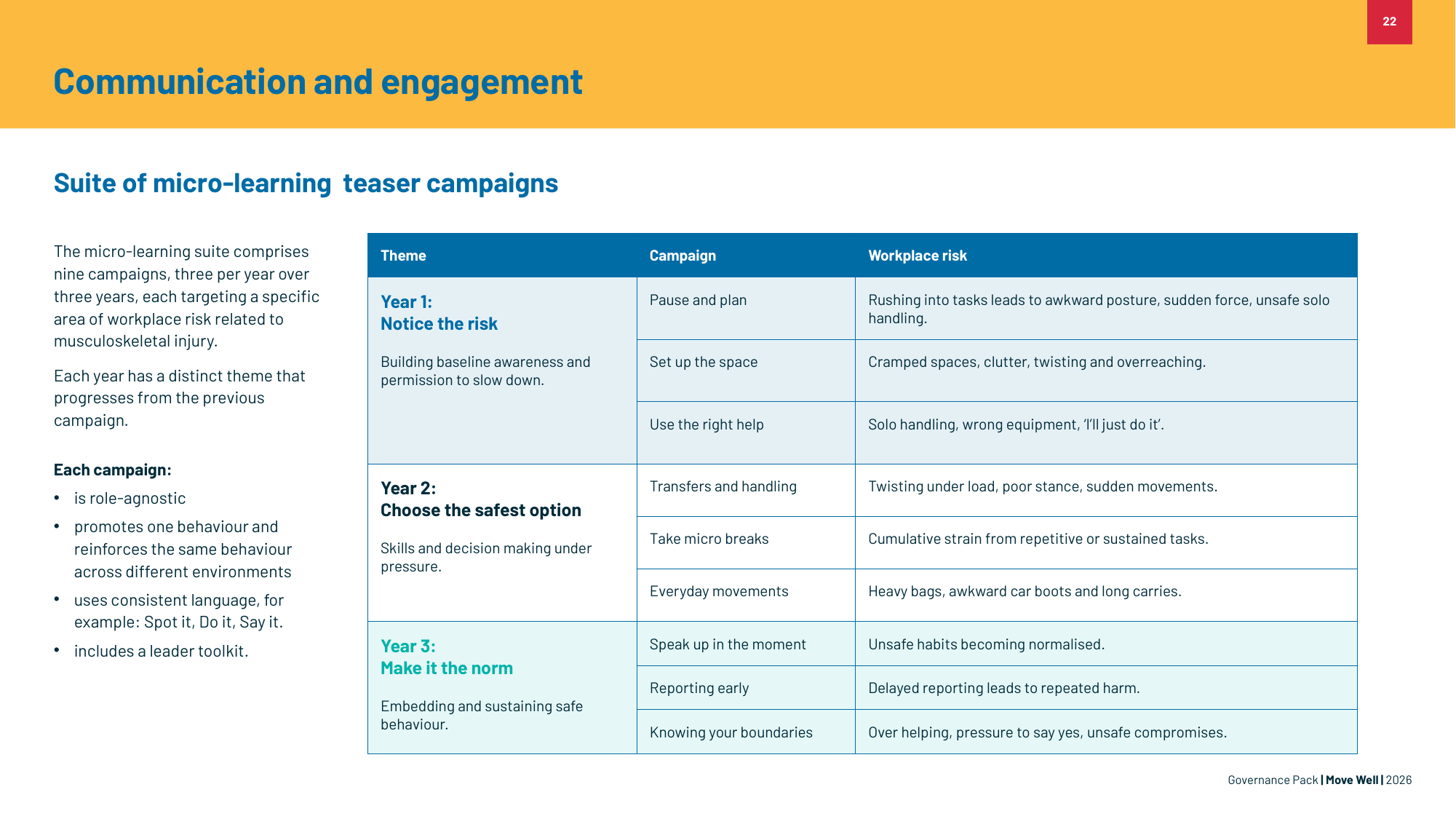

22
Communication and engagement
Suite of micro-learning  teaser campaigns
The micro-learning suite comprises nine campaigns, three per year over three years, each targeting a specific area of workplace risk related to musculoskeletal injury.
Each year has a distinct theme that progresses from the previous campaign.
Each campaign:
is role-agnostic
promotes one behaviour and reinforces the same behaviour across different environments
uses consistent language, for example: Spot it, Do it, Say it.
includes a leader toolkit.
| Theme | Campaign | Workplace risk |
| --- | --- | --- |
| Year 1: Notice the risk Building baseline awareness and permission to slow down. | Pause and plan | Rushing into tasks leads to awkward posture, sudden force, unsafe solo handling. |
|  | Set up the space | Cramped spaces, clutter, twisting and overreaching. |
|  | Use the right help | Solo handling, wrong equipment, ‘I’ll just do it’. |
| Year 2: Choose the safest option Skills and decision making under pressure. | Transfers and handling | Twisting under load, poor stance, sudden movements. |
|  | Take micro breaks | Cumulative strain from repetitive or sustained tasks. |
|  | Everyday movements | Heavy bags, awkward car boots and long carries. |
| Year 3: Make it the norm Embedding and sustaining safe behaviour. | Speak up in the moment | Unsafe habits becoming normalised. |
|  | Reporting early | Delayed reporting leads to repeated harm. |
|  | Knowing your boundaries | Over helping, pressure to say yes, unsafe compromises. |